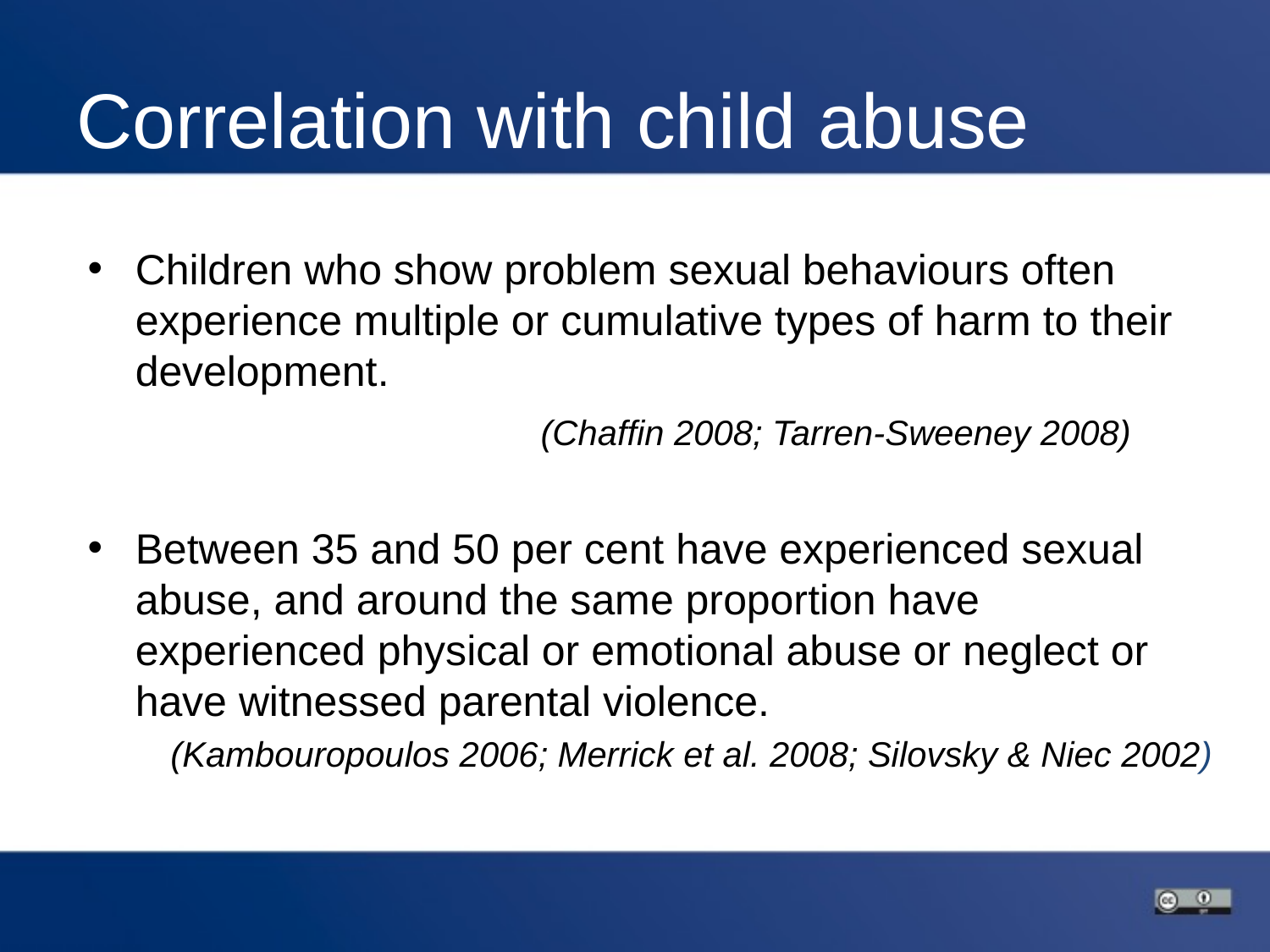

# Correlation with child abuse
Children who show problem sexual behaviours often experience multiple or cumulative types of harm to their development.
                                        (Chaffin 2008; Tarren-Sweeney 2008)

Between 35 and 50 per cent have experienced sexual abuse, and around the same proportion have experienced physical or emotional abuse or neglect or have witnessed parental violence.
(Kambouropoulos 2006; Merrick et al. 2008; Silovsky & Niec 2002)